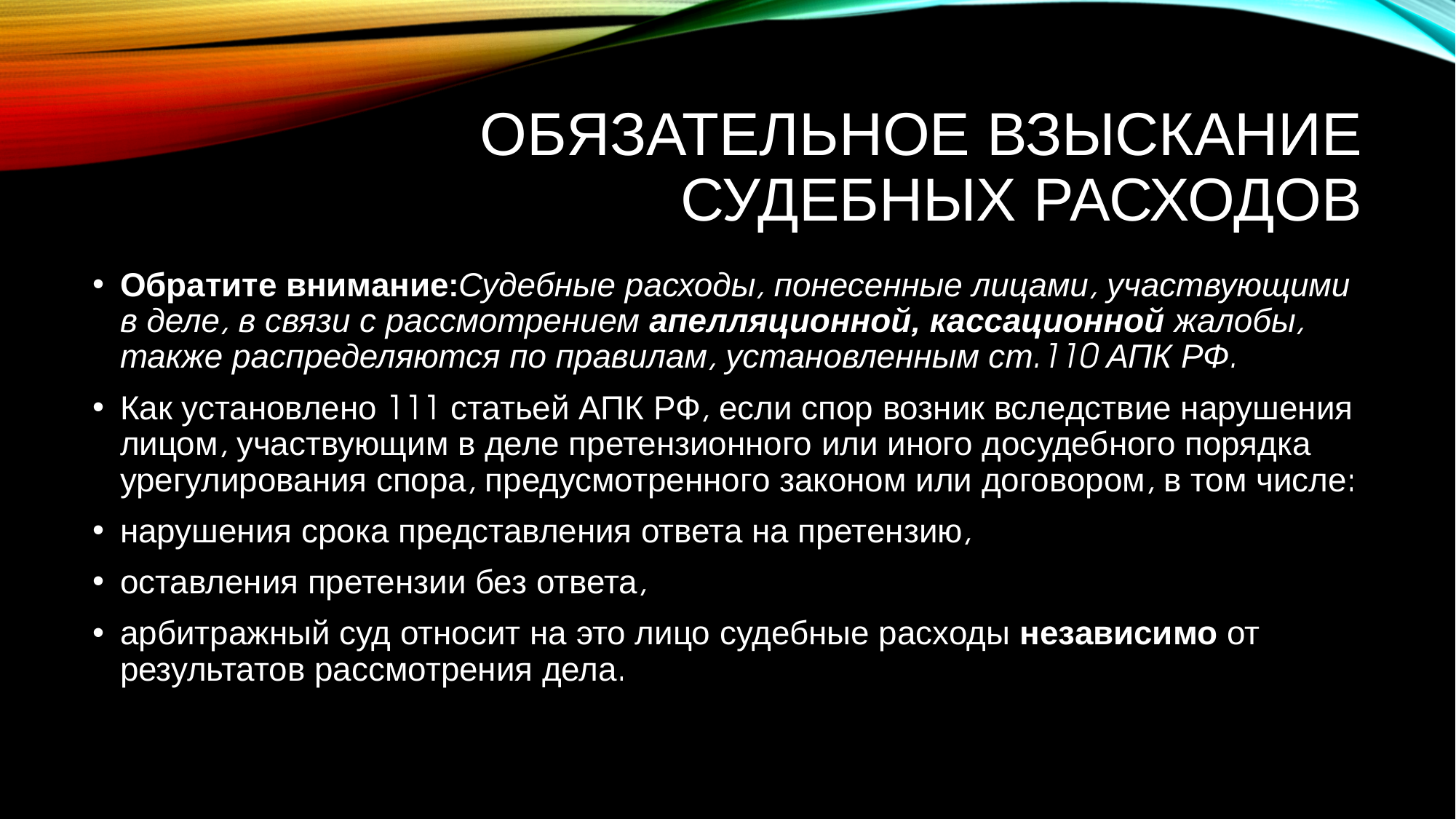

# Обязательное взыскание судебных расходов
Обратите внимание:Судебные расходы, понесенные лицами, участвующими в деле, в связи с рассмотрением апелляционной, кассационной жалобы, также распределяются по правилам, установленным ст.110 АПК РФ.
Как установлено 111 статьей АПК РФ, если спор возник вследствие нарушения лицом, участвующим в деле претензионного или иного досудебного порядка урегулирования спора, предусмотренного законом или договором, в том числе:
нарушения срока представления ответа на претензию,
оставления претензии без ответа,
арбитражный суд относит на это лицо судебные расходы независимо от результатов рассмотрения дела.